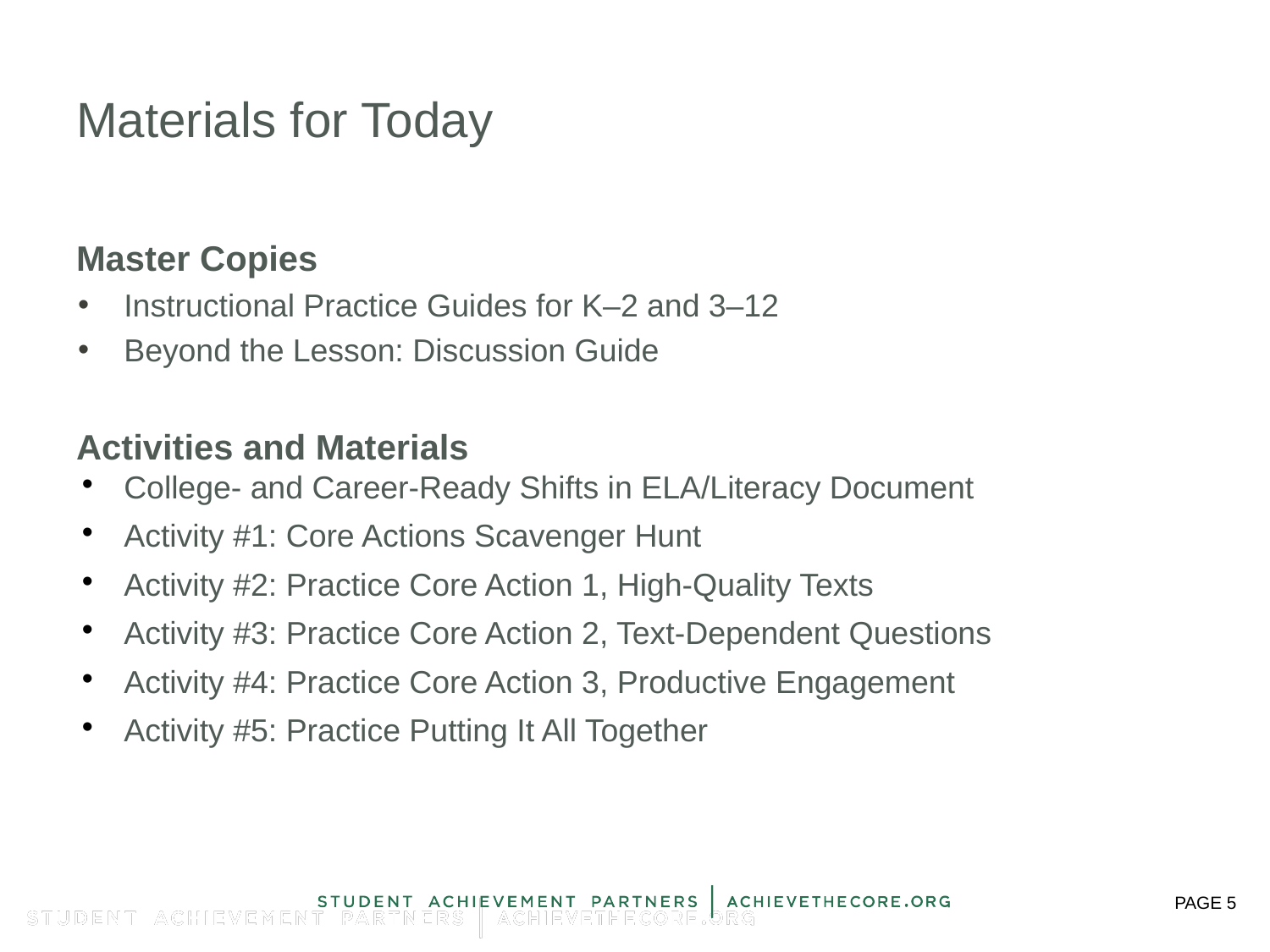

# Materials for Today

Master Copies
Instructional Practice Guides for K–2 and 3–12
Beyond the Lesson: Discussion Guide

Activities and Materials
College- and Career-Ready Shifts in ELA/Literacy Document
Activity #1: Core Actions Scavenger Hunt
Activity #2: Practice Core Action 1, High-Quality Texts
Activity #3: Practice Core Action 2, Text-Dependent Questions
Activity #4: Practice Core Action 3, Productive Engagement
Activity #5: Practice Putting It All Together